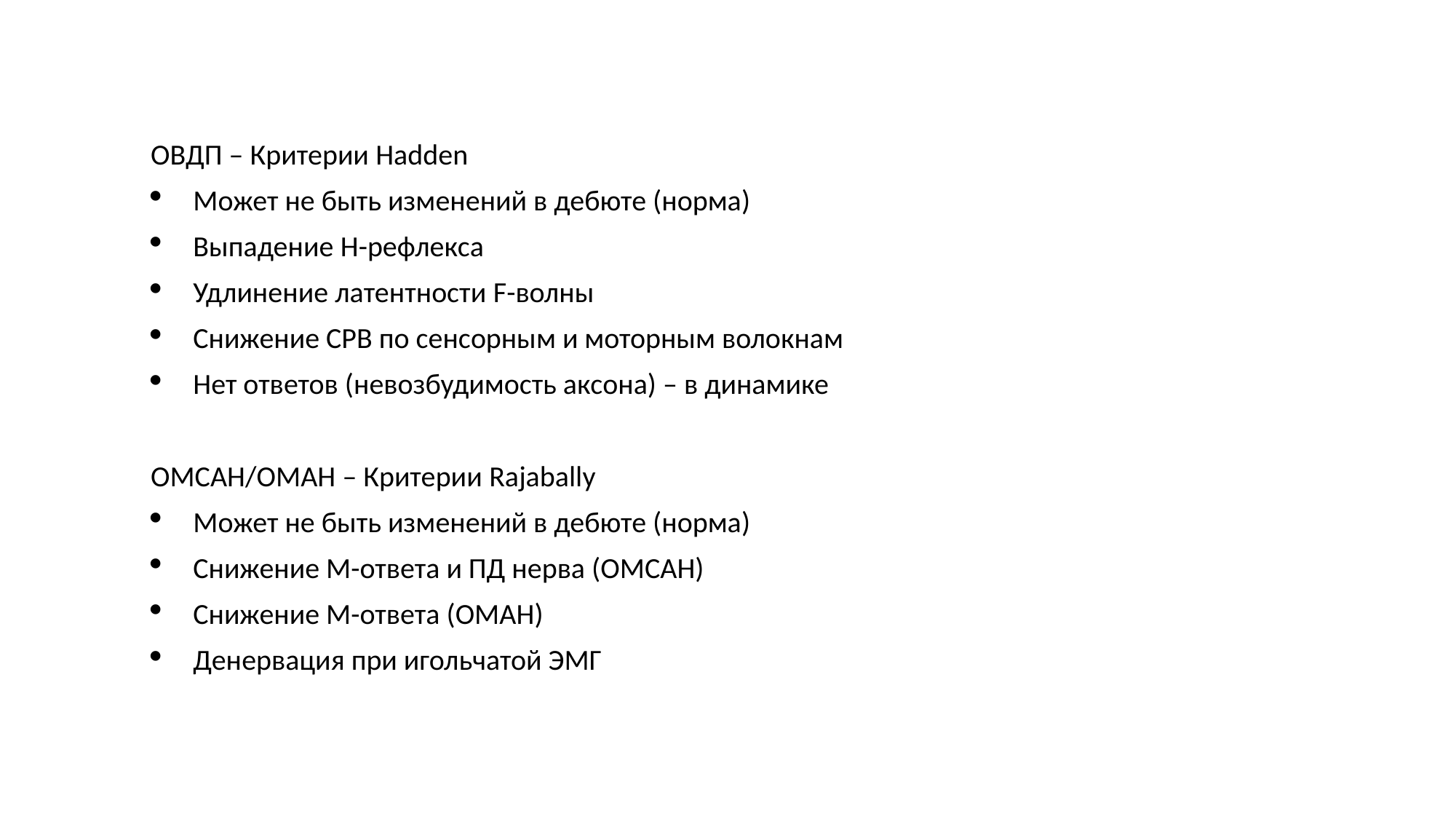

ОВДП – Критерии Hadden
Может не быть изменений в дебюте (норма)
Выпадение H-рефлекса
Удлинение латентности F-волны
Снижение СРВ по сенсорным и моторным волокнам
Нет ответов (невозбудимость аксона) – в динамике

ОМСАН/ОМАН – Критерии Rajabally
Может не быть изменений в дебюте (норма)
Снижение М-ответа и ПД нерва (ОМСАН)
Снижение М-ответа (ОМАН)
Денервация при игольчатой ЭМГ